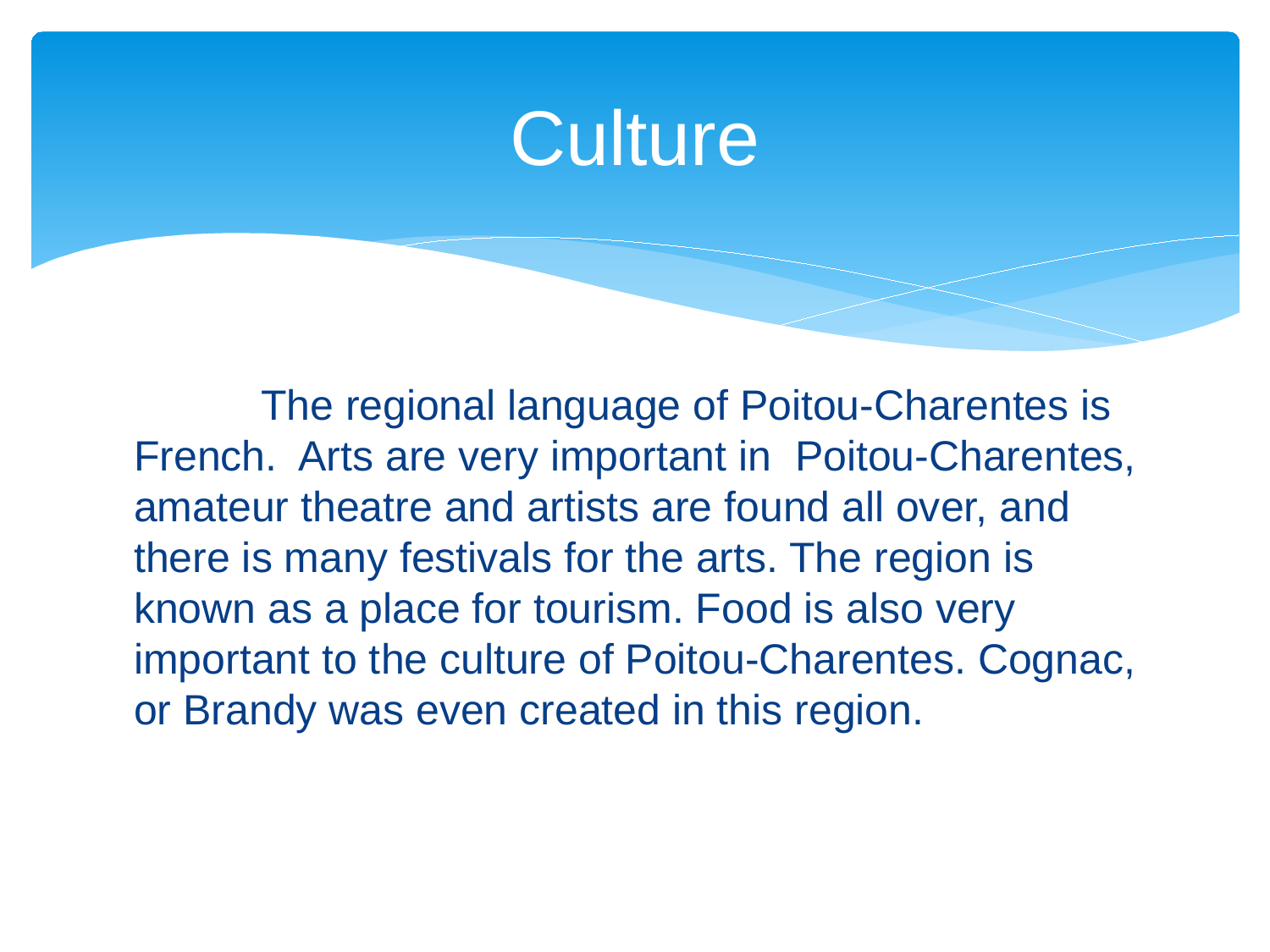

# Culture
	The regional language of Poitou-Charentes is French.  Arts are very important in  Poitou-Charentes, amateur theatre and artists are found all over, and there is many festivals for the arts. The region is known as a place for tourism. Food is also very important to the culture of Poitou-Charentes. Cognac, or Brandy was even created in this region.